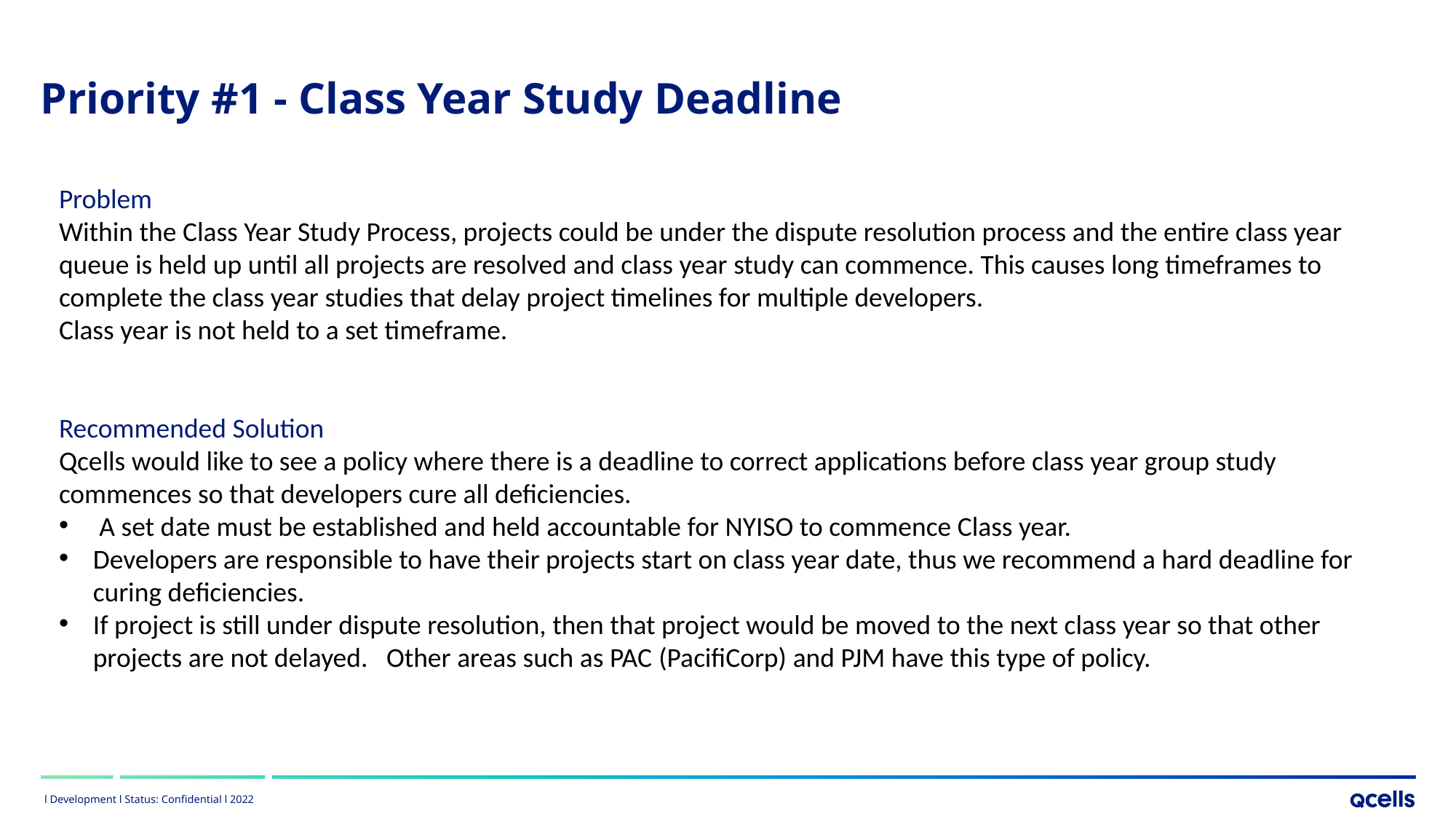

Priority #1 - Class Year Study Deadline

Problem
Within the Class Year Study Process, projects could be under the dispute resolution process and the entire class year queue is held up until all projects are resolved and class year study can commence. This causes long timeframes to complete the class year studies that delay project timelines for multiple developers.
Class year is not held to a set timeframe.

Recommended Solution
Qcells would like to see a policy where there is a deadline to correct applications before class year group study commences so that developers cure all deficiencies.
 A set date must be established and held accountable for NYISO to commence Class year.
Developers are responsible to have their projects start on class year date, thus we recommend a hard deadline for curing deficiencies.
If project is still under dispute resolution, then that project would be moved to the next class year so that other projects are not delayed.   Other areas such as PAC (PacifiCorp) and PJM have this type of policy.